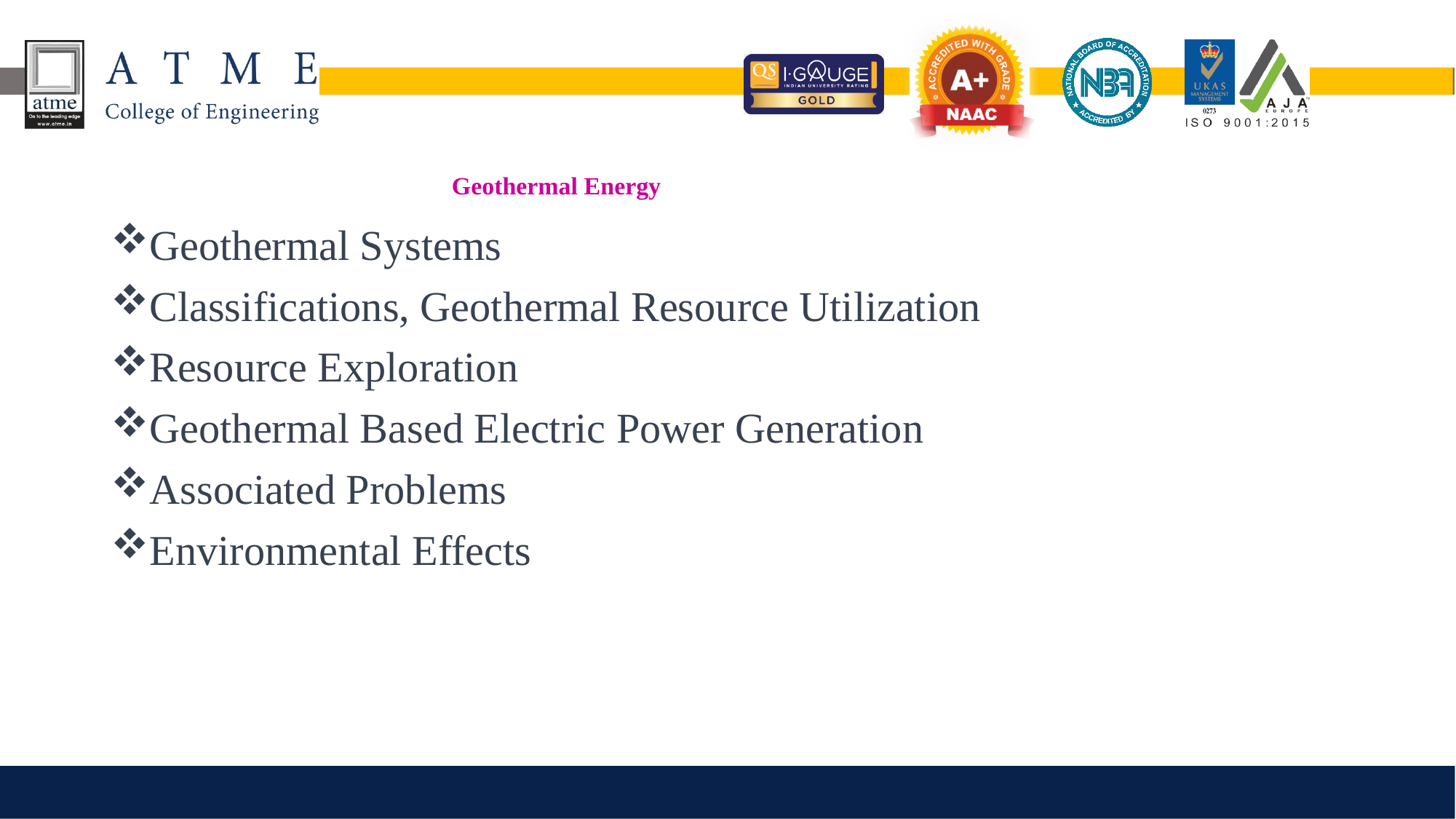

# Geothermal Energy
Geothermal Systems
Classifications, Geothermal Resource Utilization
Resource Exploration
Geothermal Based Electric Power Generation
Associated Problems
Environmental Effects